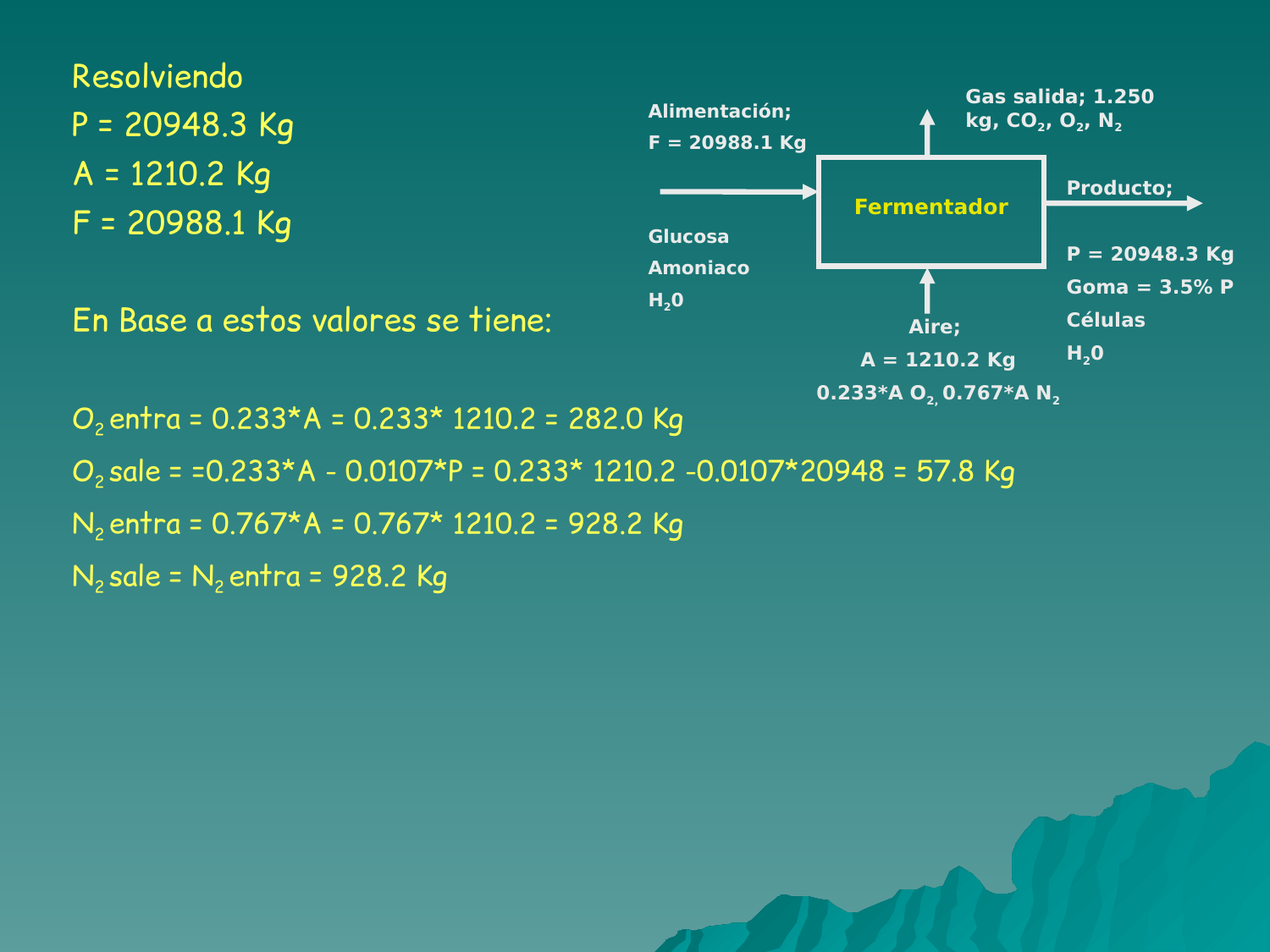

Resolviendo
P = 20948.3 Kg
A = 1210.2 Kg
F = 20988.1 Kg

En Base a estos valores se tiene:

O2 entra = 0.233*A = 0.233* 1210.2 = 282.0 Kg
O2 sale = =0.233*A - 0.0107*P = 0.233* 1210.2 -0.0107*20948 = 57.8 Kg
N2 entra = 0.767*A = 0.767* 1210.2 = 928.2 Kg
N2 sale = N2 entra = 928.2 Kg
Alimentación;
F = 20988.1 Kg

Glucosa
Amoniaco
H20

Producto;

P = 20948.3 Kg
Goma = 3.5% P
Células
H20
Fermentador

Gas salida; 1.250 kg, CO2, O2, N2

Aire;
A = 1210.2 Kg
0.233*A O2, 0.767*A N2